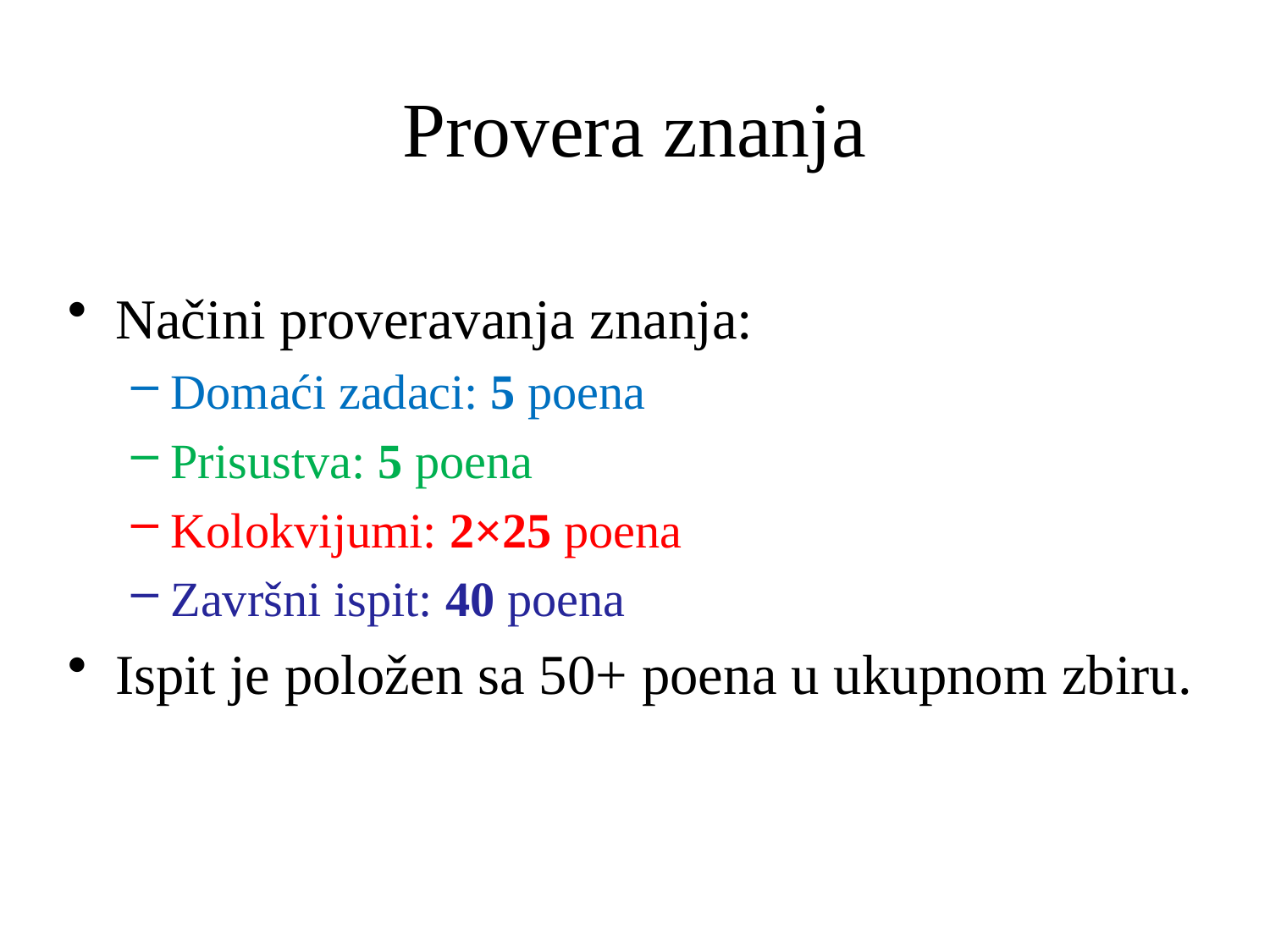

# Provera znanja
Načini proveravanja znanja:
Domaći zadaci: 5 poena
Prisustva: 5 poena
Kolokvijumi: 2×25 poena
Završni ispit: 40 poena
Ispit je položen sa 50+ poena u ukupnom zbiru.